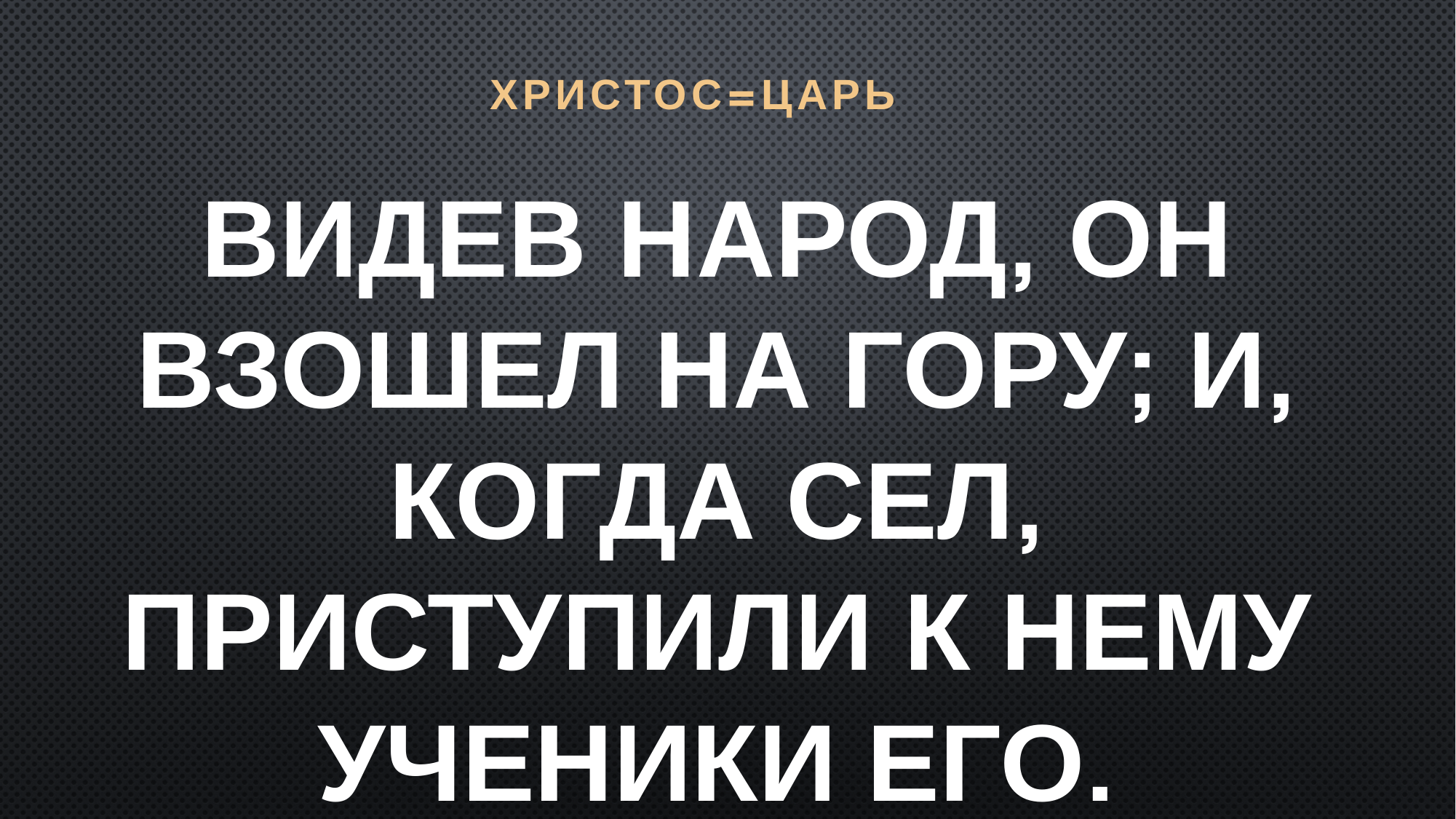

ХРИСТОС=ЦАРЬ
видев народ, Он взошел на гору; и, когда сел, приступили к Нему ученики Его.